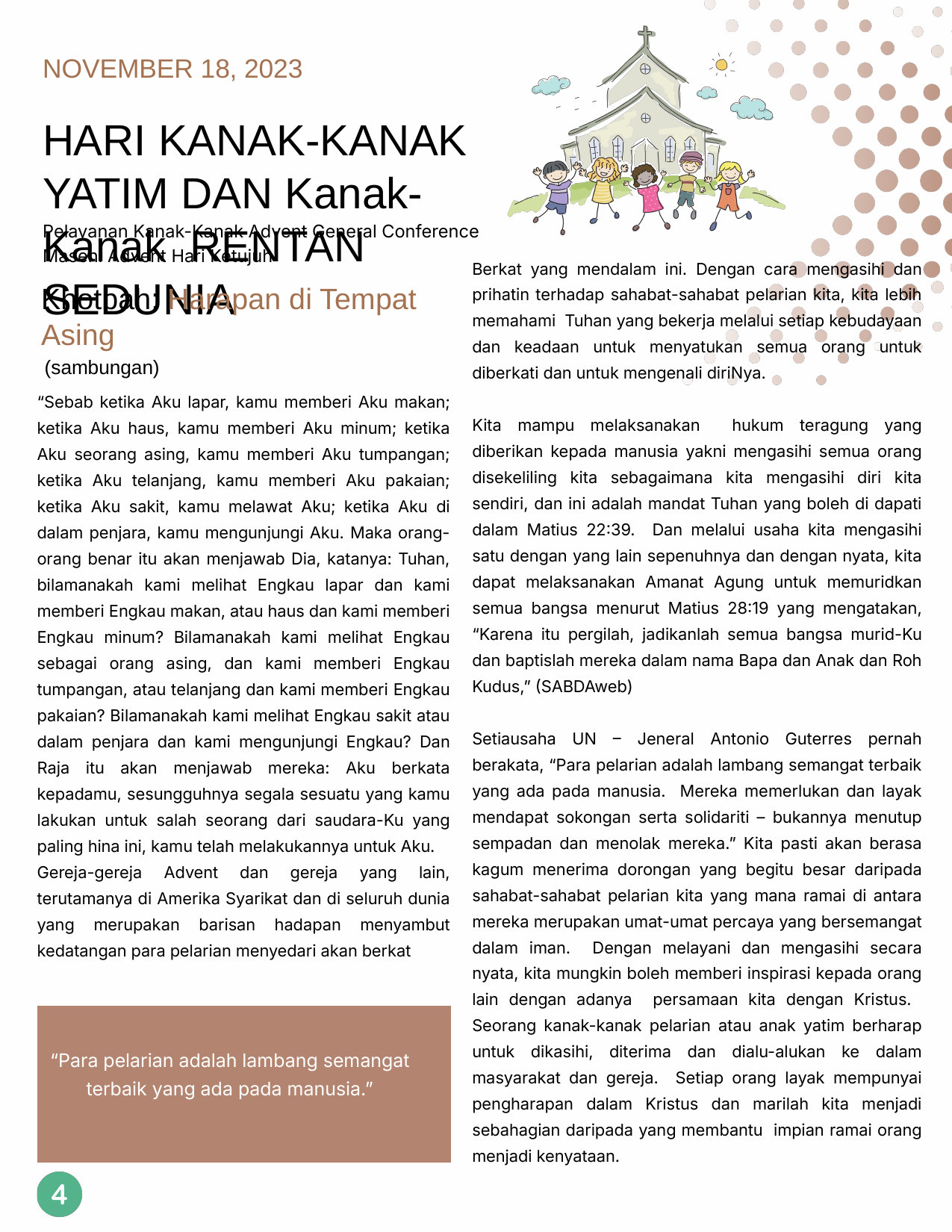

NOVEMBER 18, 2023
HARI KANAK-KANAK YATIM DAN Kanak-Kanak  RENTAN SEDUNIA

Pelayanan Kanak-Kanak Advent General Conference
Masehi Advent Hari Ketujuh
Berkat yang mendalam ini. Dengan cara mengasihi dan prihatin terhadap sahabat-sahabat pelarian kita, kita lebih memahami  Tuhan yang bekerja melalui setiap kebudayaan dan keadaan untuk menyatukan semua orang untuk diberkati dan untuk mengenali diriNya.

Kita mampu melaksanakan  hukum teragung yang diberikan kepada manusia yakni mengasihi semua orang disekeliling kita sebagaimana kita mengasihi diri kita sendiri, dan ini adalah mandat Tuhan yang boleh di dapati dalam Matius 22:39.  Dan melalui usaha kita mengasihi satu dengan yang lain sepenuhnya dan dengan nyata, kita dapat melaksanakan Amanat Agung untuk memuridkan semua bangsa menurut Matius 28:19 yang mengatakan, “Karena itu pergilah, jadikanlah semua bangsa murid-Ku dan baptislah mereka dalam nama Bapa dan Anak dan Roh Kudus,” (SABDAweb)

Setiausaha UN – Jeneral Antonio Guterres pernah berakata, “Para pelarian adalah lambang semangat terbaik yang ada pada manusia.  Mereka memerlukan dan layak mendapat sokongan serta solidariti – bukannya menutup sempadan dan menolak mereka.” Kita pasti akan berasa kagum menerima dorongan yang begitu besar daripada sahabat-sahabat pelarian kita yang mana ramai di antara mereka merupakan umat-umat percaya yang bersemangat dalam iman.  Dengan melayani dan mengasihi secara nyata, kita mungkin boleh memberi inspirasi kepada orang lain dengan adanya  persamaan kita dengan Kristus.  Seorang kanak-kanak pelarian atau anak yatim berharap untuk dikasihi, diterima dan dialu-alukan ke dalam masyarakat dan gereja.  Setiap orang layak mempunyai pengharapan dalam Kristus dan marilah kita menjadi sebahagian daripada yang membantu  impian ramai orang menjadi kenyataan.

Khotbah: Harapan di Tempat Asing
(sambungan)
“Sebab ketika Aku lapar, kamu memberi Aku makan; ketika Aku haus, kamu memberi Aku minum; ketika Aku seorang asing, kamu memberi Aku tumpangan; ketika Aku telanjang, kamu memberi Aku pakaian; ketika Aku sakit, kamu melawat Aku; ketika Aku di dalam penjara, kamu mengunjungi Aku. Maka orang-orang benar itu akan menjawab Dia, katanya: Tuhan, bilamanakah kami melihat Engkau lapar dan kami memberi Engkau makan, atau haus dan kami memberi Engkau minum? Bilamanakah kami melihat Engkau sebagai orang asing, dan kami memberi Engkau tumpangan, atau telanjang dan kami memberi Engkau pakaian? Bilamanakah kami melihat Engkau sakit atau dalam penjara dan kami mengunjungi Engkau? Dan Raja itu akan menjawab mereka: Aku berkata kepadamu, sesungguhnya segala sesuatu yang kamu lakukan untuk salah seorang dari saudara-Ku yang paling hina ini, kamu telah melakukannya untuk Aku.
Gereja-gereja Advent dan gereja yang lain, terutamanya di Amerika Syarikat dan di seluruh dunia yang merupakan barisan hadapan menyambut kedatangan para pelarian menyedari akan berkat

“Para pelarian adalah lambang semangat terbaik yang ada pada manusia.”